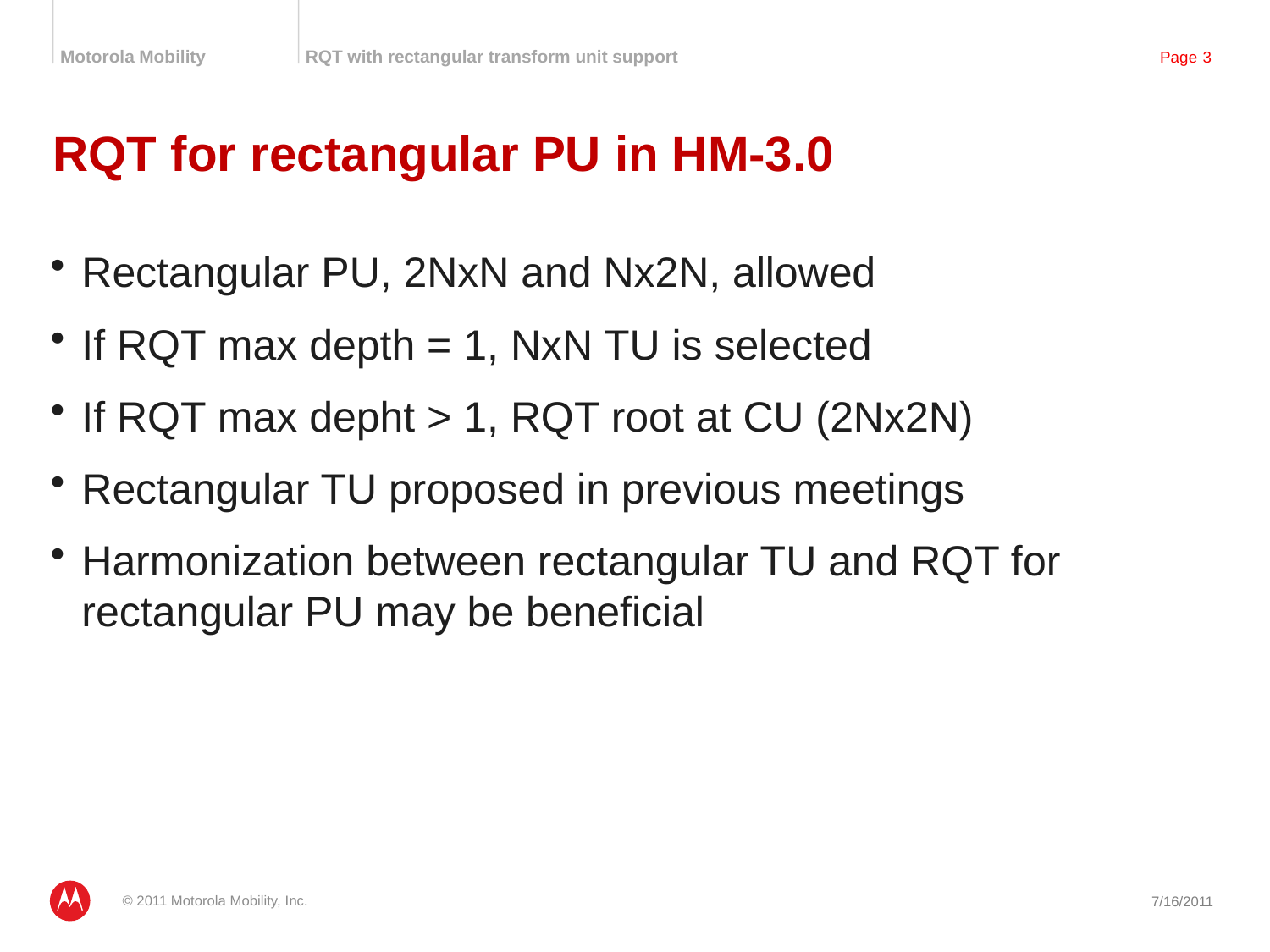

# RQT for rectangular PU in HM-3.0
Rectangular PU, 2NxN and Nx2N, allowed
If RQT max depth = 1, NxN TU is selected
If RQT max depht > 1, RQT root at CU (2Nx2N)
Rectangular TU proposed in previous meetings
Harmonization between rectangular TU and RQT for rectangular PU may be beneficial

© 2011 Motorola Mobility, Inc.
7/16/2011